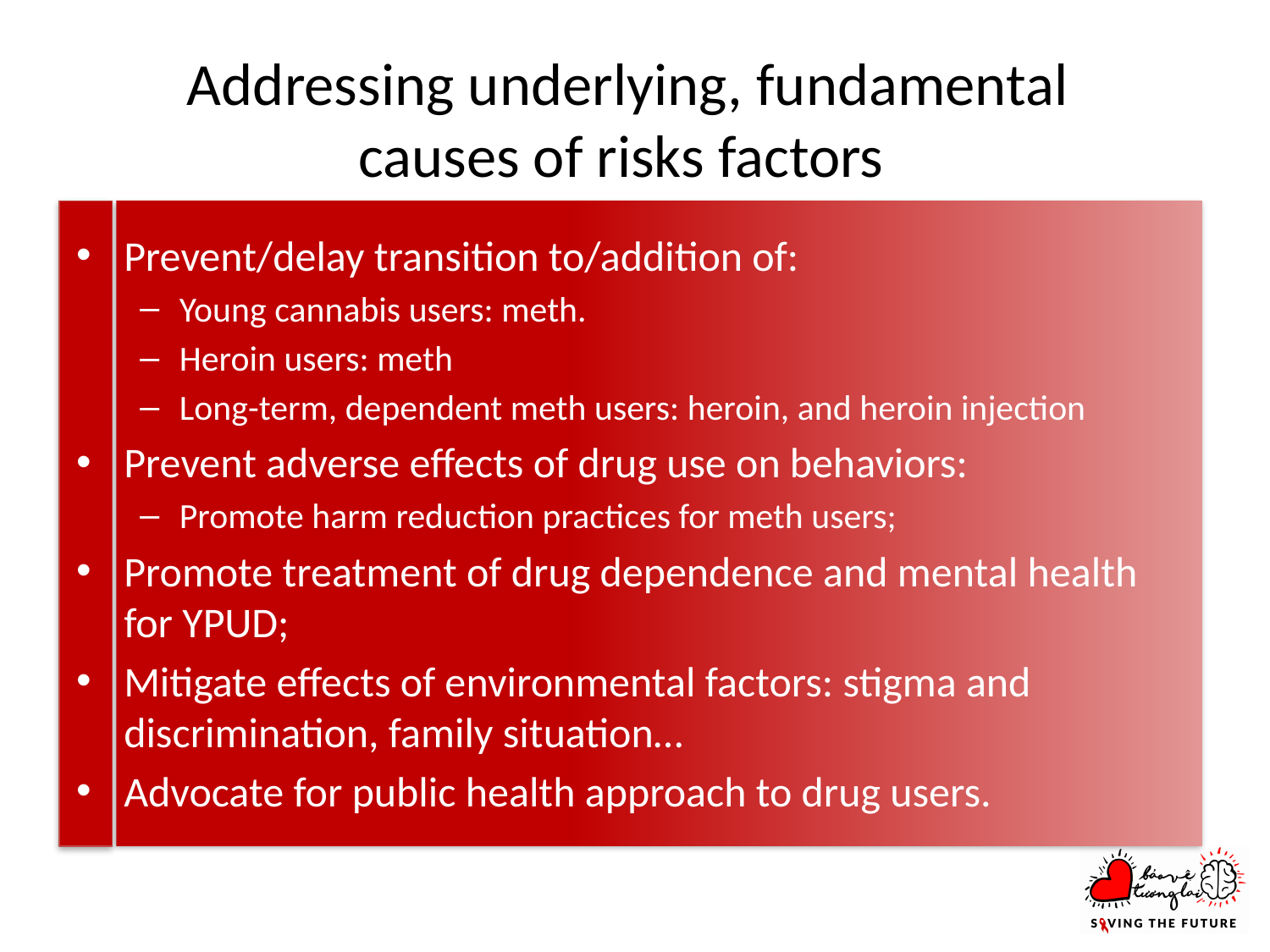

# Addressing underlying, fundamental causes of risks factors

Prevent/delay transition to/addition of:
Young cannabis users: meth.
Heroin users: meth
Long-term, dependent meth users: heroin, and heroin injection
Prevent adverse effects of drug use on behaviors:
Promote harm reduction practices for meth users;
Promote treatment of drug dependence and mental health for YPUD;
Mitigate effects of environmental factors: stigma and discrimination, family situation…
Advocate for public health approach to drug users.